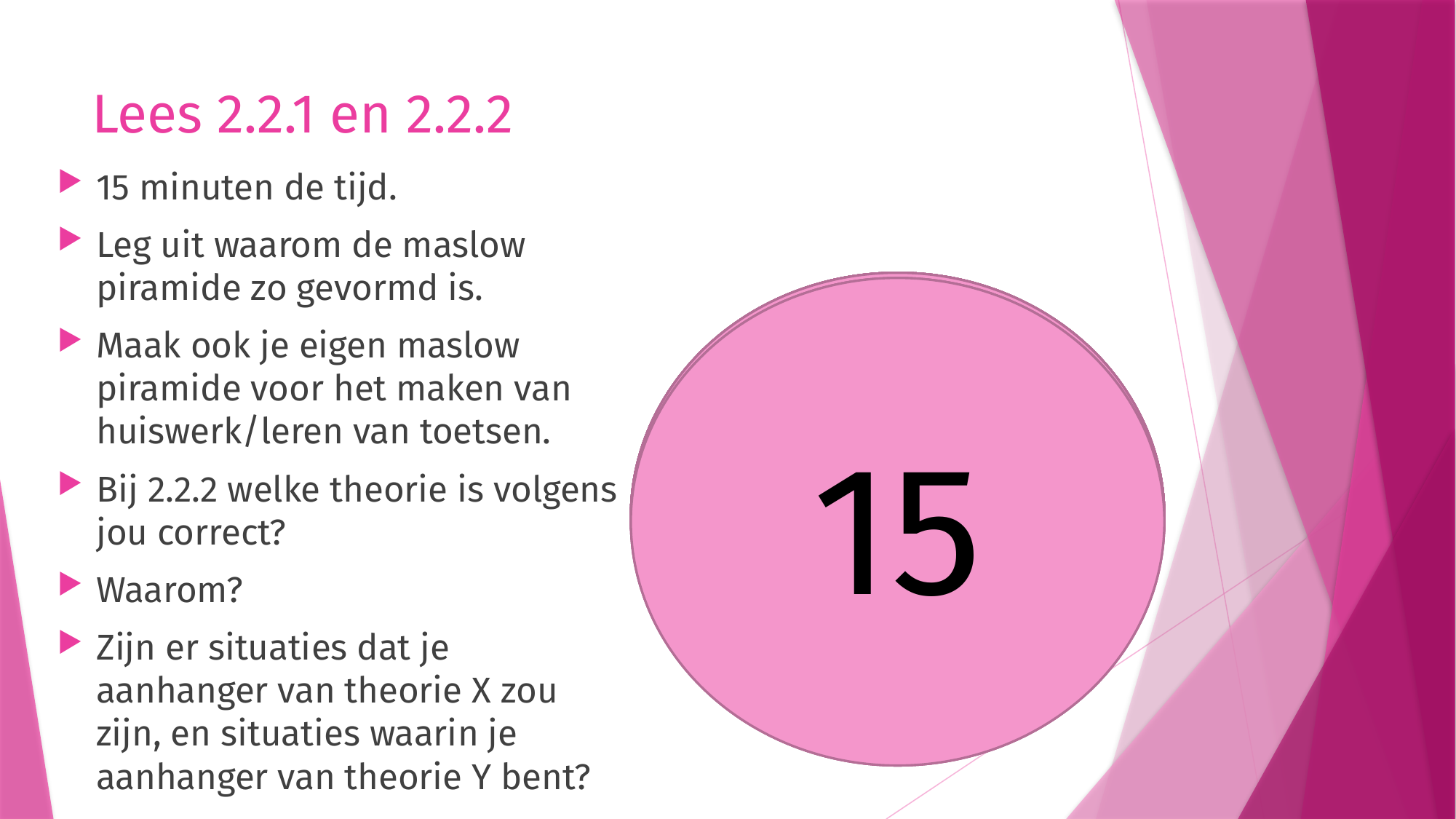

# Lees 2.2.1 en 2.2.2
15 minuten de tijd.
Leg uit waarom de maslow piramide zo gevormd is.
Maak ook je eigen maslow piramide voor het maken van huiswerk/leren van toetsen.
Bij 2.2.2 welke theorie is volgens jou correct?
Waarom?
Zijn er situaties dat je aanhanger van theorie X zou zijn, en situaties waarin je aanhanger van theorie Y bent?

12
11
10
8
9
5
6
7
4
3
1
2
14
15
13